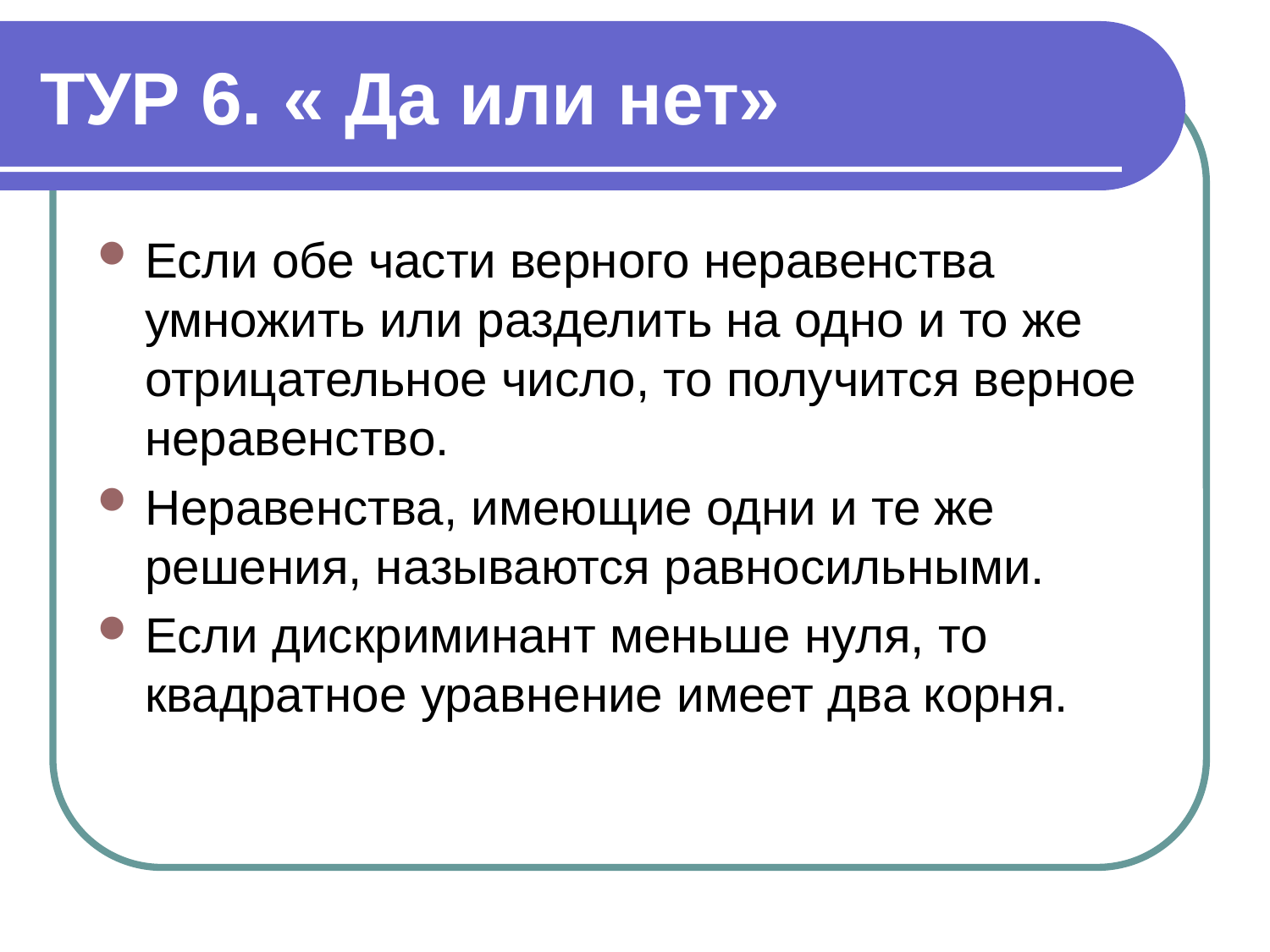

# ТУР 6. « Да или нет»
Если обе части верного неравенства умножить или разделить на одно и то же отрицательное число, то получится верное неравенство.
Неравенства, имеющие одни и те же решения, называются равносильными.
Если дискриминант меньше нуля, то квадратное уравнение имеет два корня.